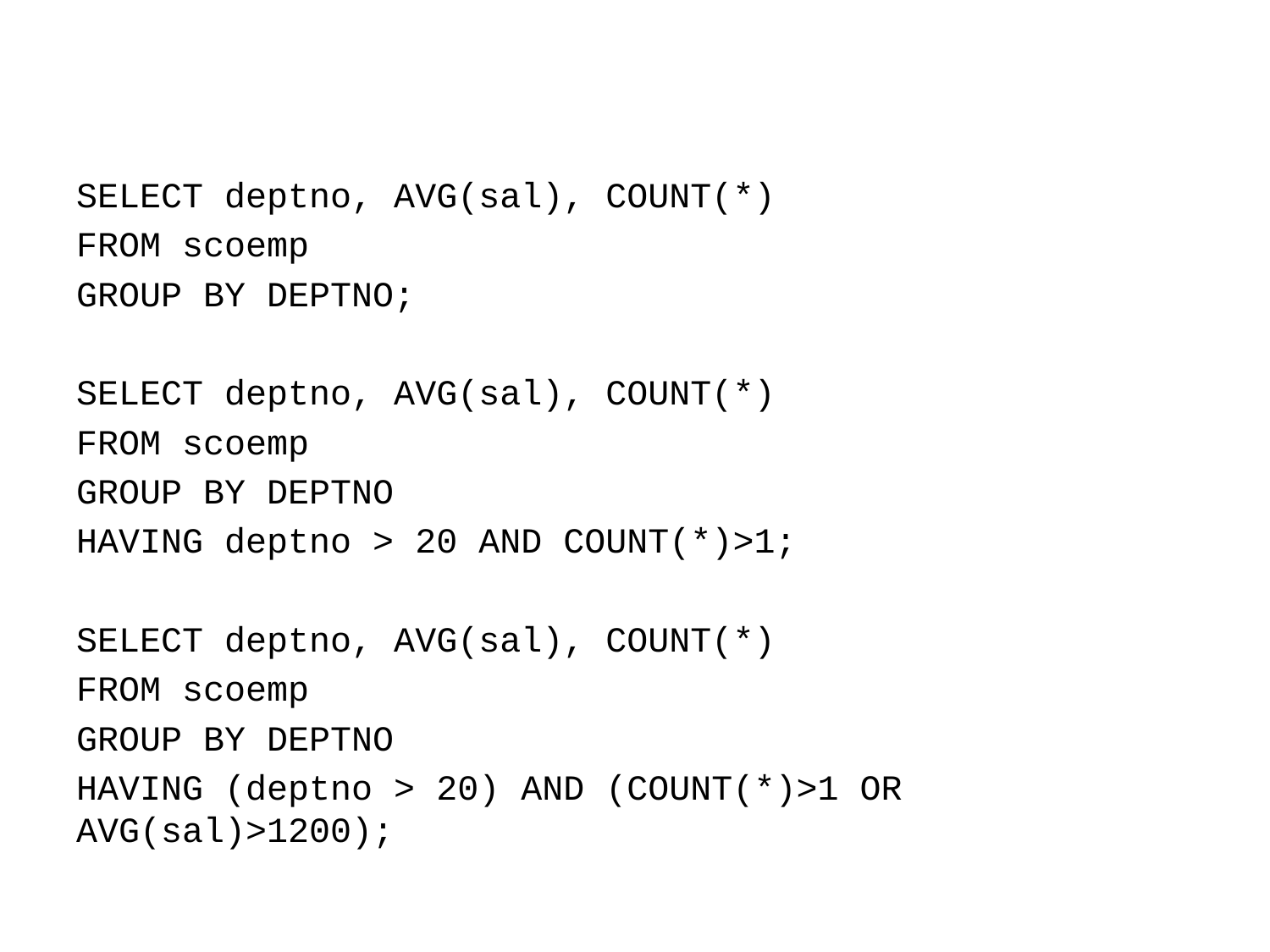

#
SELECT deptno, AVG(sal), COUNT(*)
FROM scoemp
GROUP BY DEPTNO;

SELECT deptno, AVG(sal), COUNT(*)
FROM scoemp
GROUP BY DEPTNO
HAVING deptno > 20 AND COUNT(*)>1;

SELECT deptno, AVG(sal), COUNT(*)
FROM scoemp
GROUP BY DEPTNO
HAVING (deptno > 20) AND (COUNT(*)>1 OR AVG(sal)>1200);